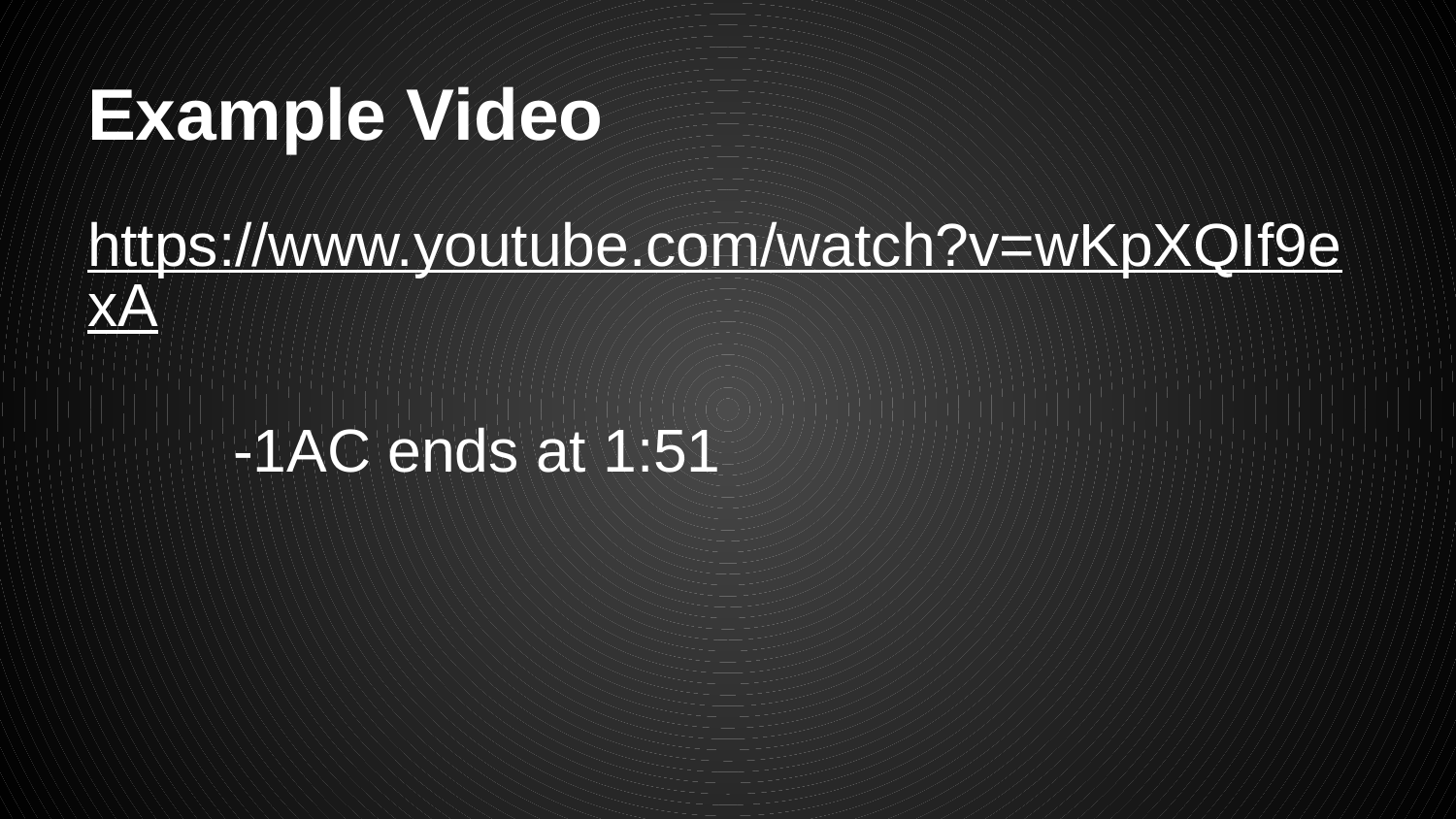

# Example Video
https://www.youtube.com/watch?v=wKpXQIf9exA
	-1AC ends at 1:51